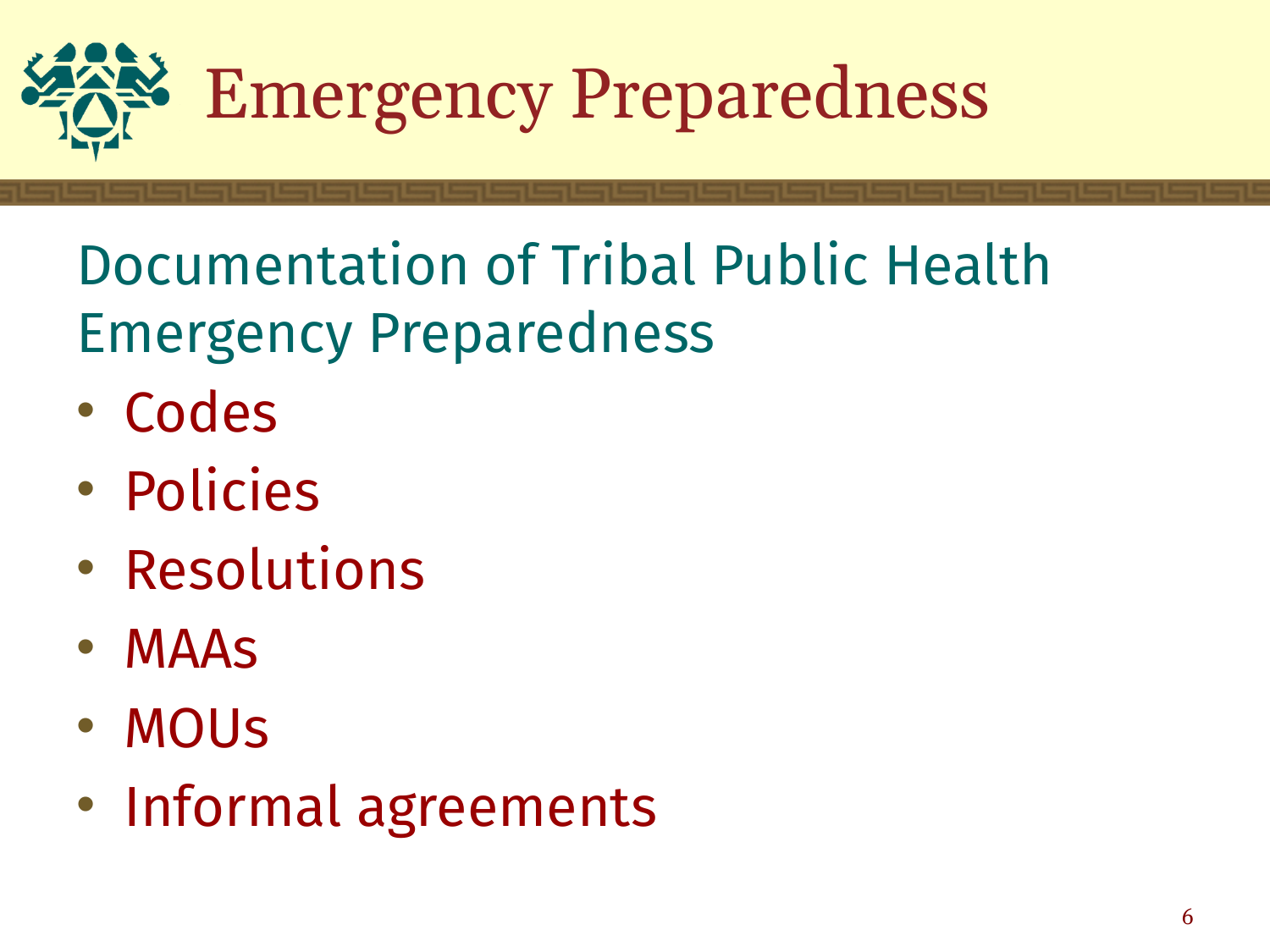

# Emergency Preparedness
Documentation of Tribal Public Health Emergency Preparedness
Codes
Policies
Resolutions
MAAs
MOUs
Informal agreements

6